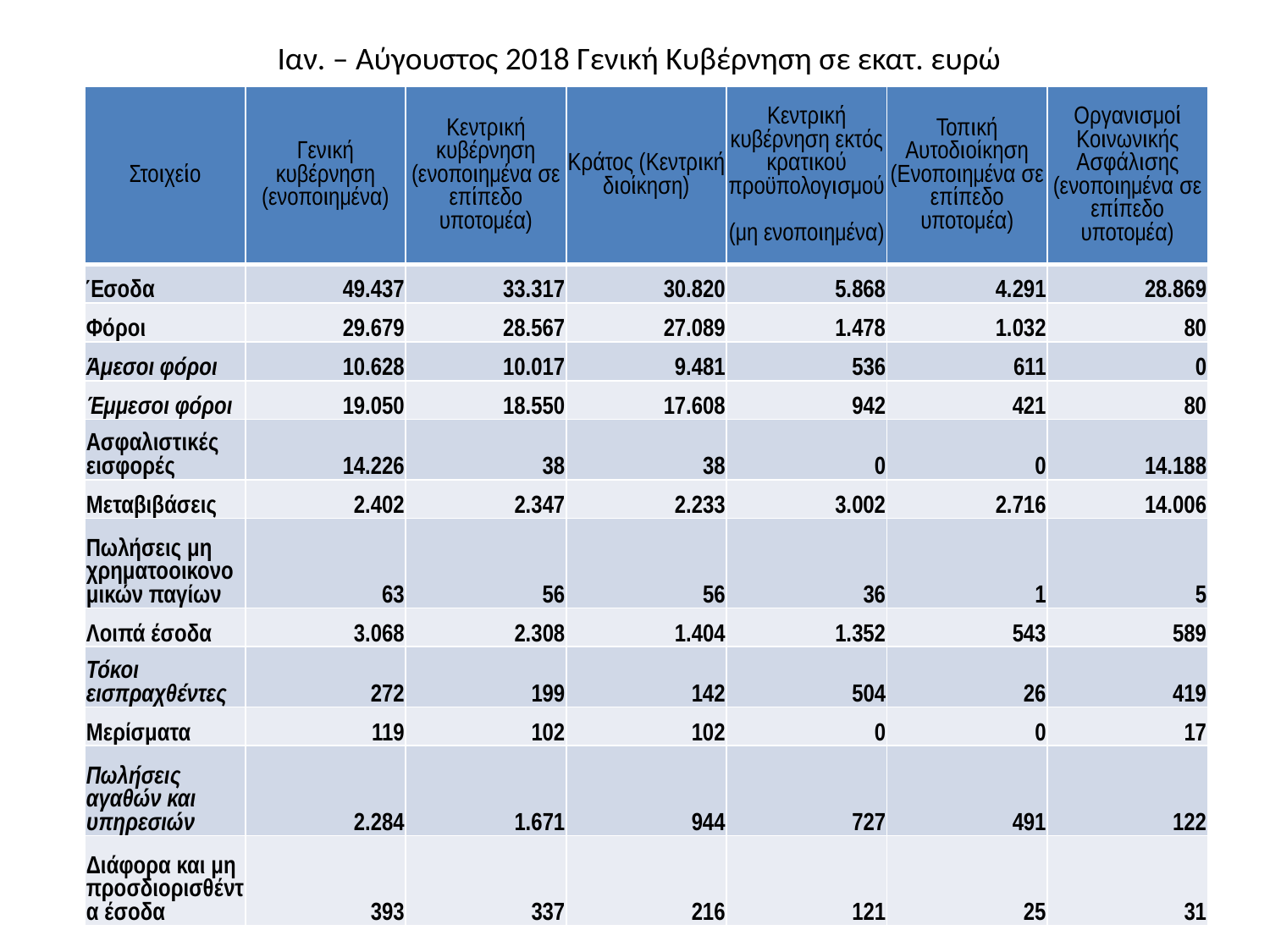

# Ιαν. – Αύγουστος 2018 Γενική Κυβέρνηση σε εκατ. ευρώ
| Στοιχείο | Γενική κυβέρνηση (ενοποιημένα) | Κεντρική κυβέρνηση (ενοποιημένα σε επίπεδο υποτομέα) | Κράτος (Κεντρική διοίκηση) | Κεντρική κυβέρνηση εκτός κρατικού προϋπολογισμού (μη ενοποιημένα) | Τοπική Αυτοδιοίκηση (Ενοποιημένα σε επίπεδο υποτομέα) | Οργανισμοί Κοινωνικής Ασφάλισης (ενοποιημένα σε επίπεδο υποτομέα) |
| --- | --- | --- | --- | --- | --- | --- |
| Έσοδα | 49.437 | 33.317 | 30.820 | 5.868 | 4.291 | 28.869 |
| Φόροι | 29.679 | 28.567 | 27.089 | 1.478 | 1.032 | 80 |
| Άμεσοι φόροι | 10.628 | 10.017 | 9.481 | 536 | 611 | 0 |
| Έμμεσοι φόροι | 19.050 | 18.550 | 17.608 | 942 | 421 | 80 |
| Ασφαλιστικές εισφορές | 14.226 | 38 | 38 | 0 | 0 | 14.188 |
| Μεταβιβάσεις | 2.402 | 2.347 | 2.233 | 3.002 | 2.716 | 14.006 |
| Πωλήσεις μη χρηματοοικονομικών παγίων | 63 | 56 | 56 | 36 | 1 | 5 |
| Λοιπά έσοδα | 3.068 | 2.308 | 1.404 | 1.352 | 543 | 589 |
| Τόκοι εισπραχθέντες | 272 | 199 | 142 | 504 | 26 | 419 |
| Μερίσματα | 119 | 102 | 102 | 0 | 0 | 17 |
| Πωλήσεις αγαθών και υπηρεσιών | 2.284 | 1.671 | 944 | 727 | 491 | 122 |
| Διάφορα και μη προσδιορισθέντα έσοδα | 393 | 337 | 216 | 121 | 25 | 31 |